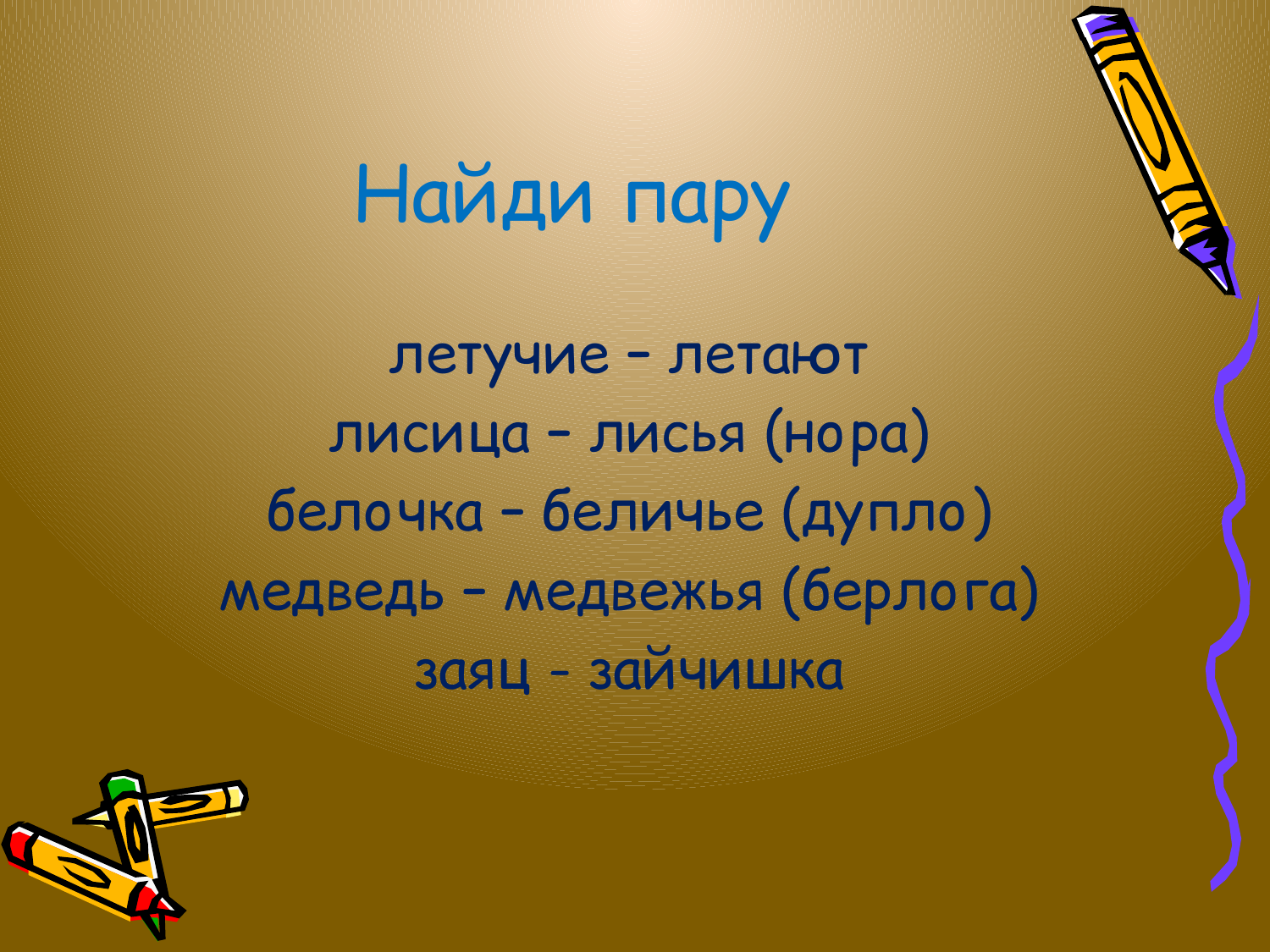

# Найди пару
летучие – летают
лисица – лисья (нора)
белочка – беличье (дупло)
медведь – медвежья (берлога)
заяц - зайчишка